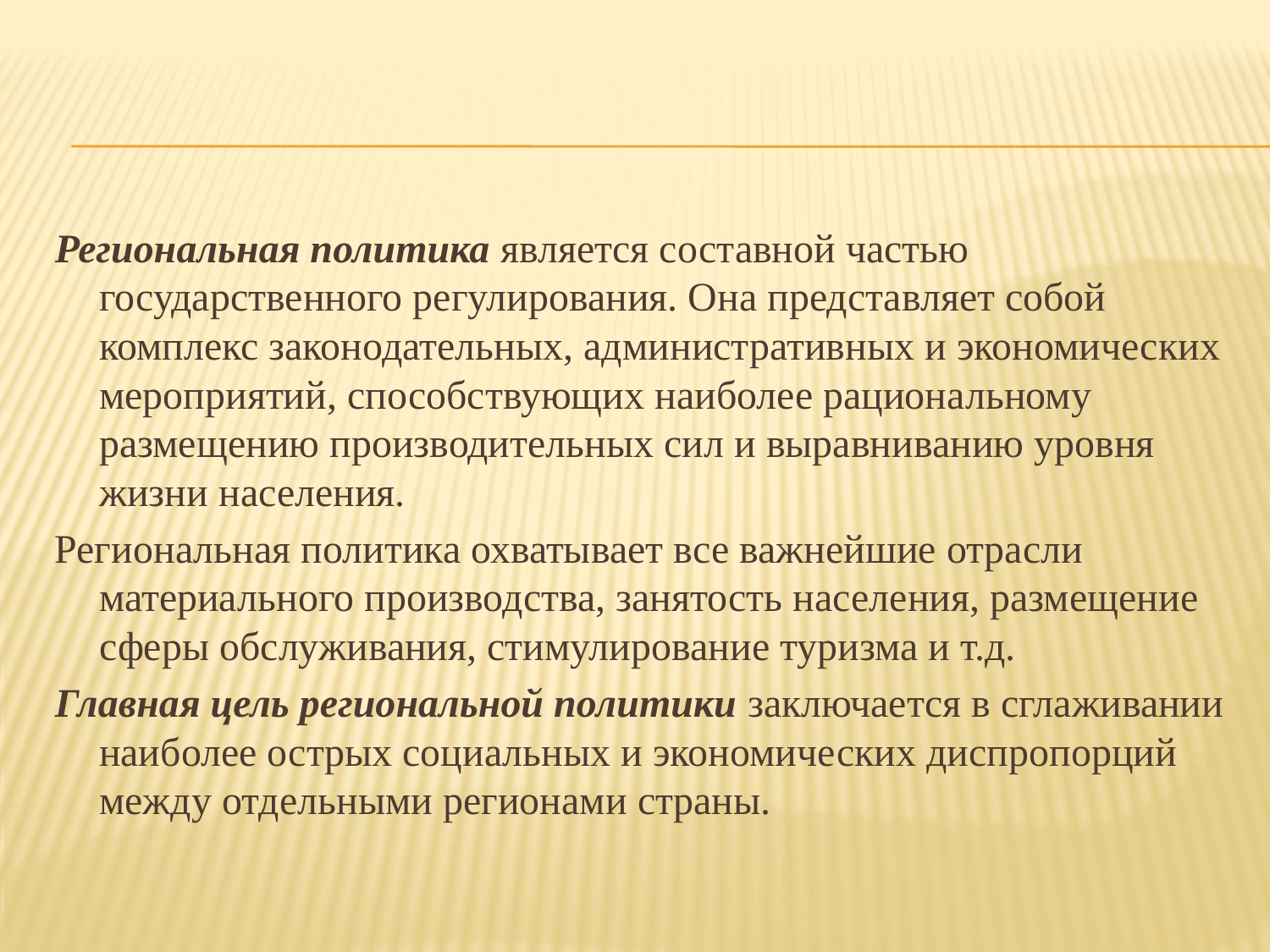

Региональная политика является составной частью государственного регулирования. Она представляет собой комплекс законодательных, административных и экономических мероприятий, способствующих наиболее рациональному размещению производительных сил и выравниванию уровня жизни населения.
Региональная политика охватывает все важнейшие отрасли материального производства, занятость населения, размещение сферы обслуживания, стимулирование туризма и т.д.
Главная цель региональной политики заключается в сглаживании наиболее острых социальных и экономических диспропорций между отдельными регионами страны.